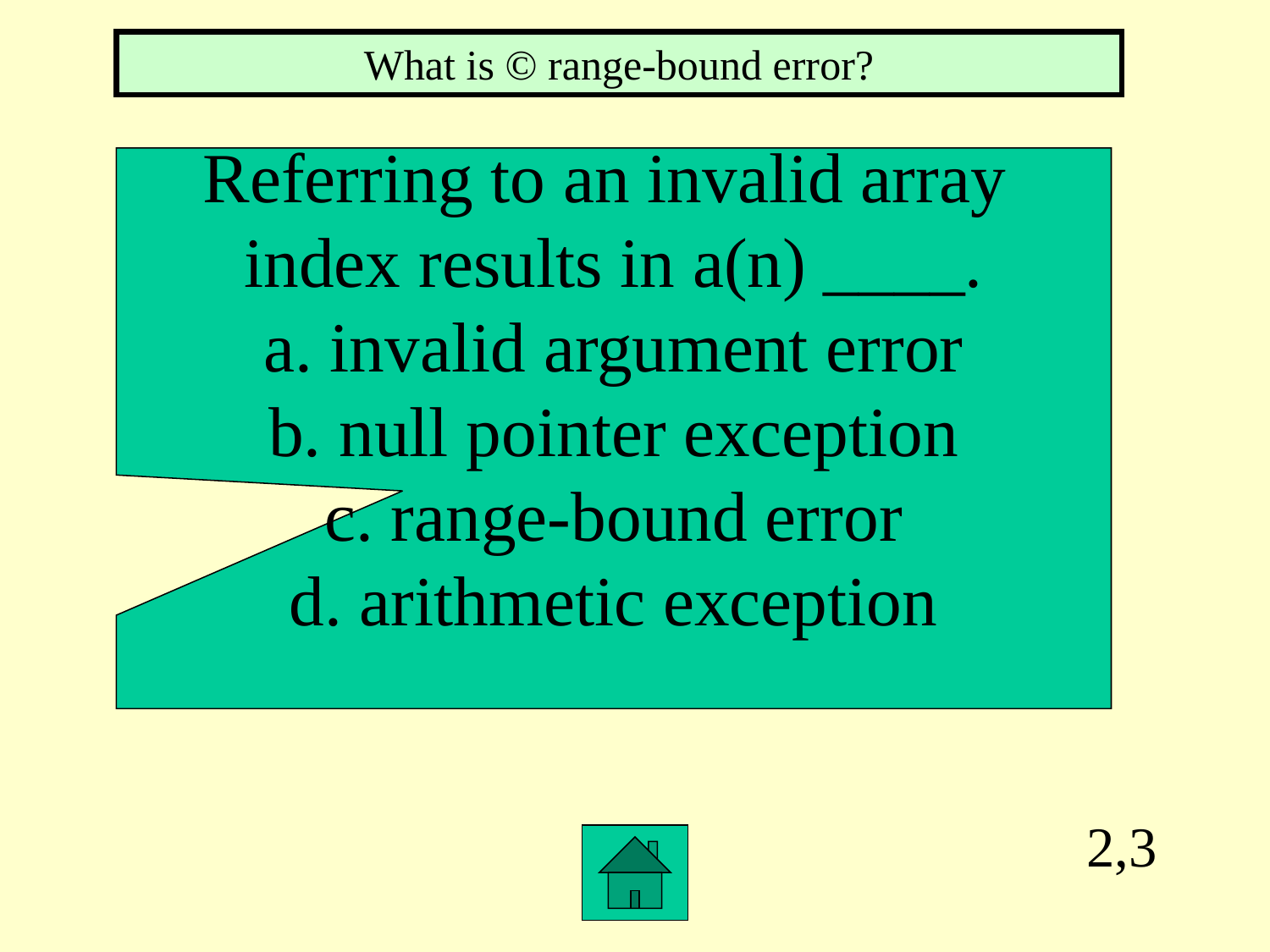

What is © range-bound error?
Referring to an invalid array
index results in a(n) ____.
a. invalid argument error
b. null pointer exception
c. range-bound error
d. arithmetic exception

2,3